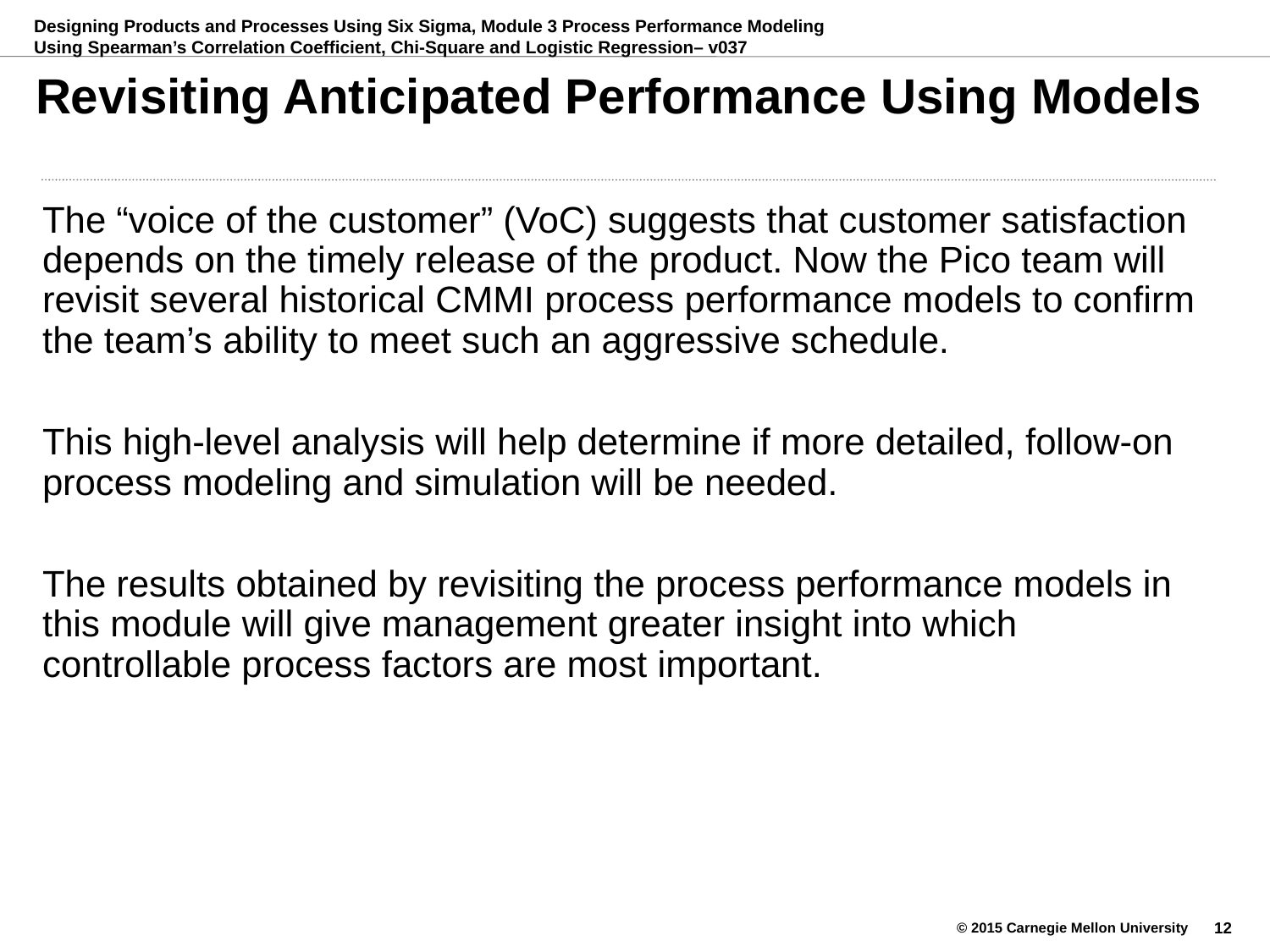

# Revisiting Anticipated Performance Using Models
The “voice of the customer” (VoC) suggests that customer satisfaction depends on the timely release of the product. Now the Pico team will revisit several historical CMMI process performance models to confirm the team’s ability to meet such an aggressive schedule.

This high-level analysis will help determine if more detailed, follow-on process modeling and simulation will be needed.

The results obtained by revisiting the process performance models in this module will give management greater insight into which controllable process factors are most important.